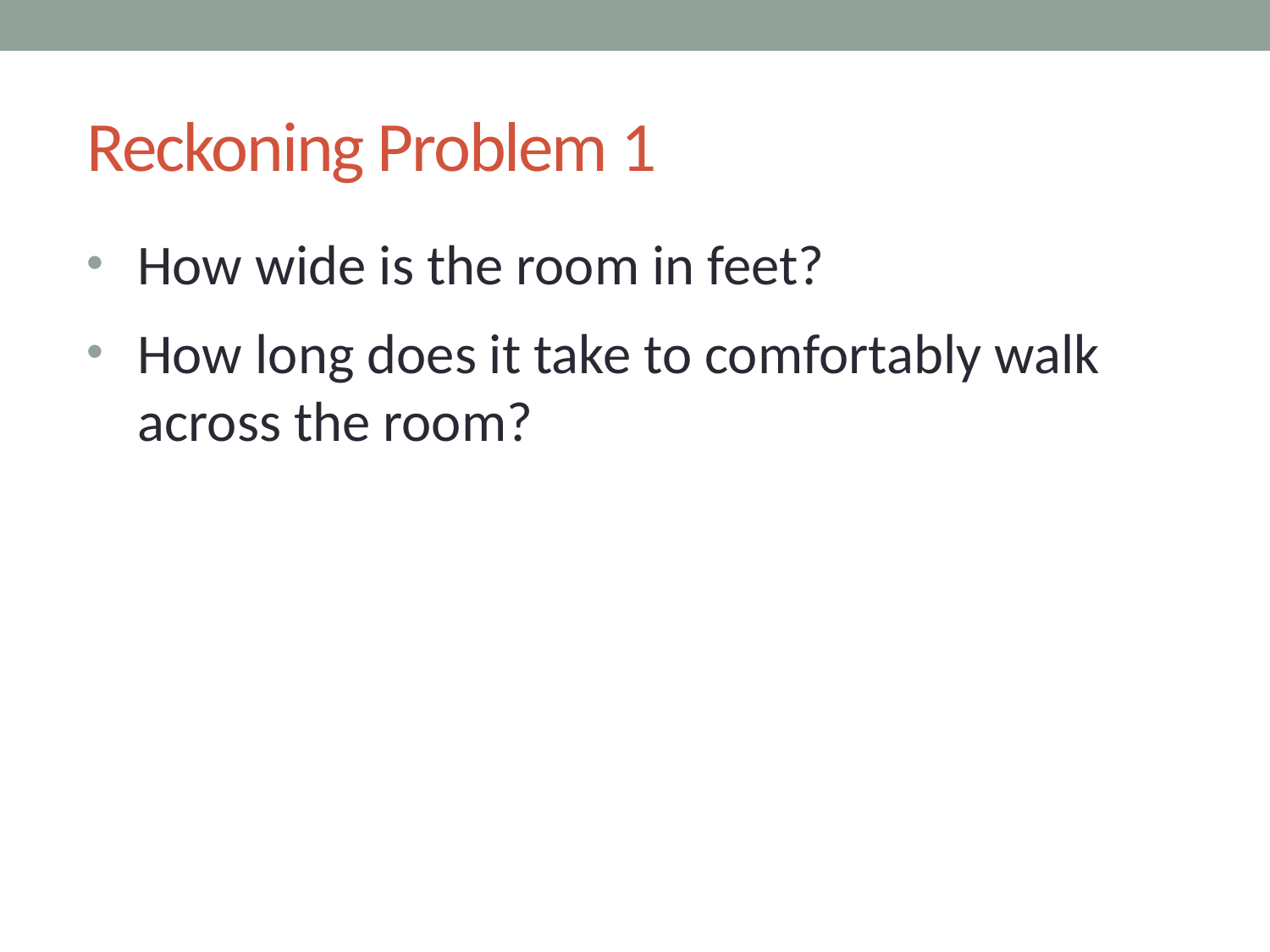

# Reckoning Problem 1
How wide is the room in feet?
How long does it take to comfortably walk across the room?